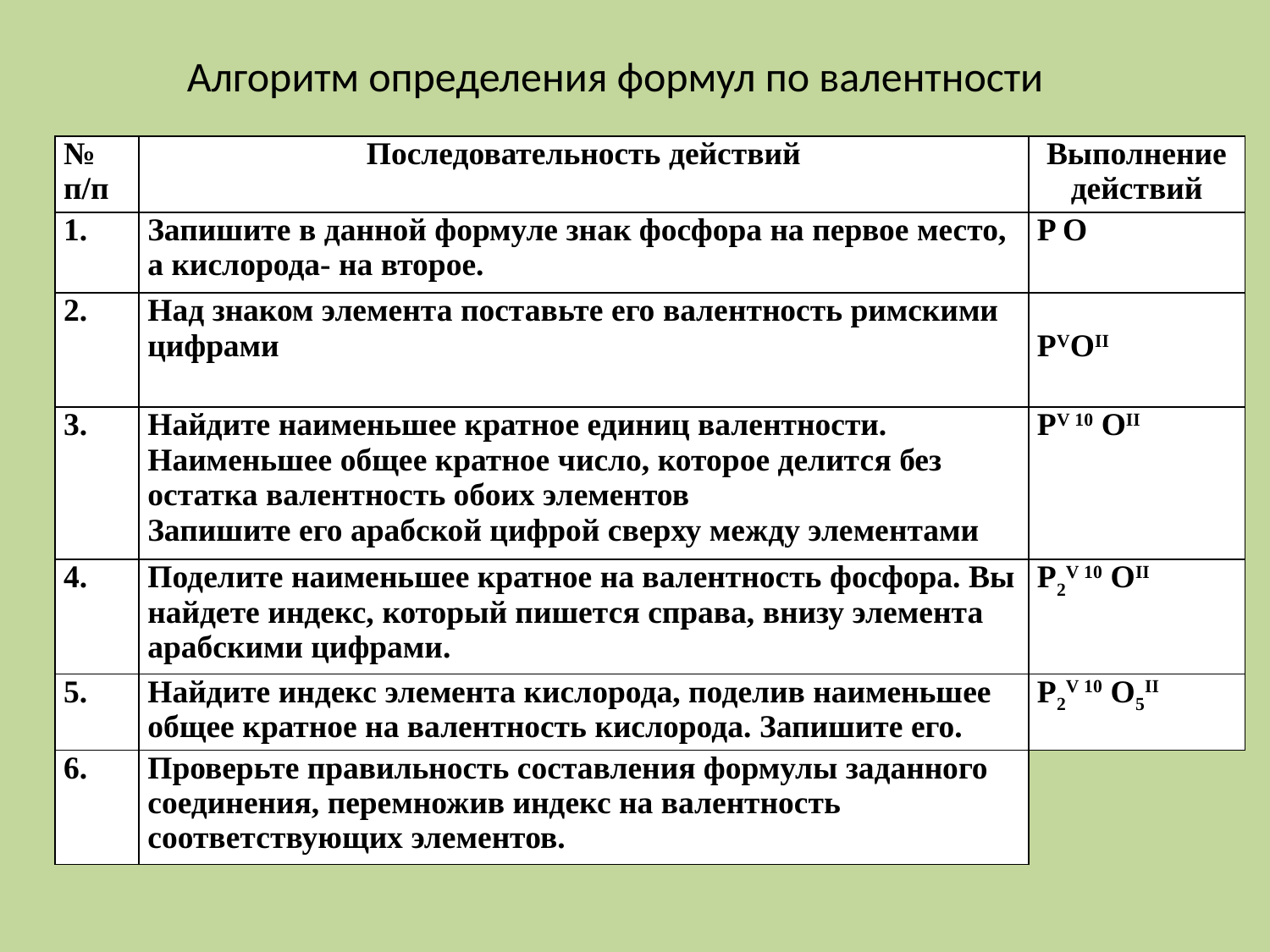

Алгоритм определения формул по валентности
| № п/п | Последовательность действий | Выполнение действий |
| --- | --- | --- |
| 1. | Запишите в данной формуле знак фосфора на первое место, а кислорода- на второе. | P O |
| 2. | Над знаком элемента поставьте его валентность римскими цифрами | PVOII |
| 3. | Найдите наименьшее кратное единиц валентности. Наименьшее общее кратное число, которое делится без остатка валентность обоих элементов Запишите его арабской цифрой сверху между элементами | PV 10 OII |
| 4. | Поделите наименьшее кратное на валентность фосфора. Вы найдете индекс, который пишется справа, внизу элемента арабскими цифрами. | P2V 10 OII |
| 5. | Найдите индекс элемента кислорода, поделив наименьшее общее кратное на валентность кислорода. Запишите его. | P2V 10 O5II |
| 6. | Проверьте правильность составления формулы заданного соединения, перемножив индекс на валентность соответствующих элементов. |  |